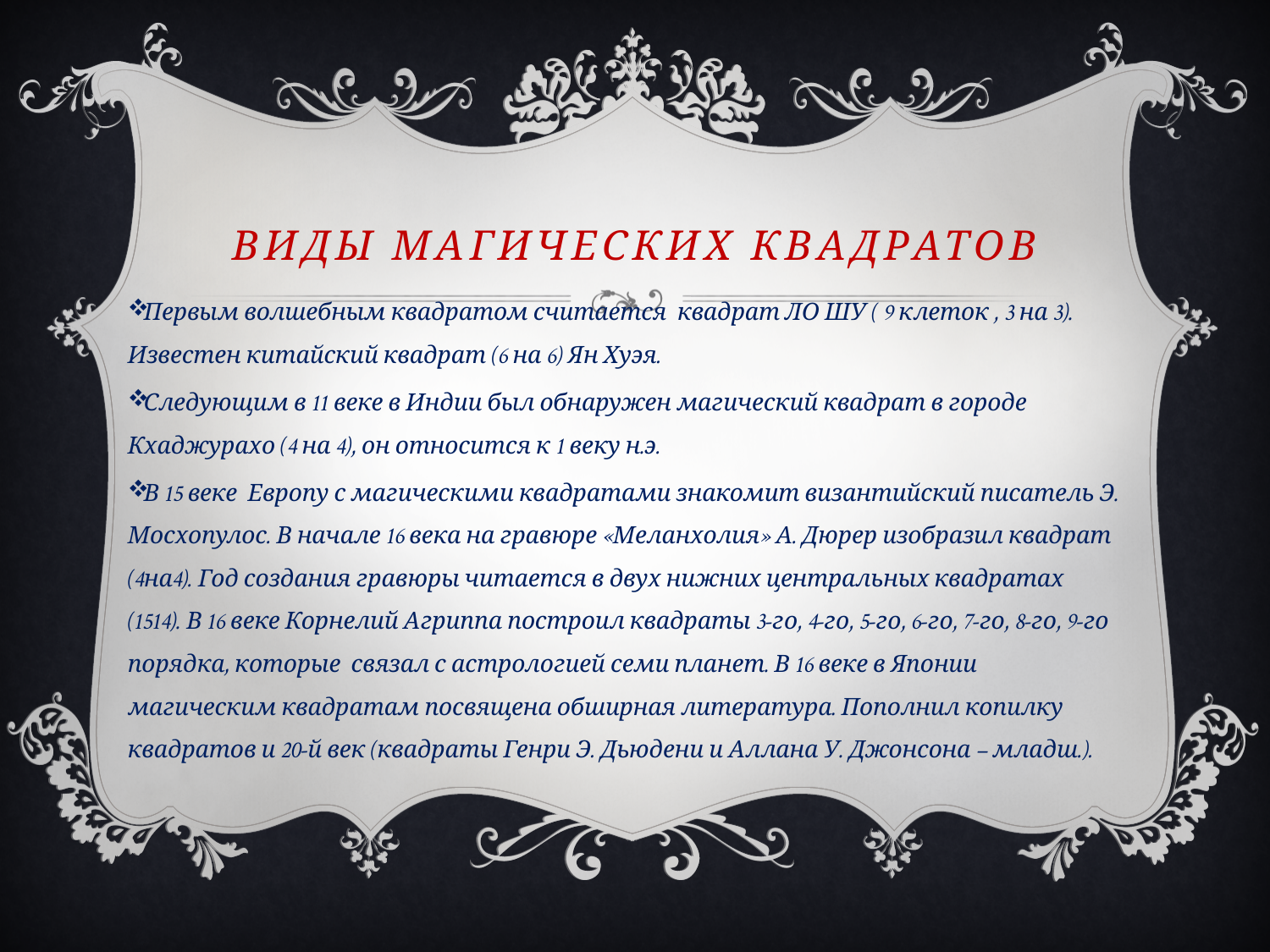

# Виды магических квадратов
Первым волшебным квадратом считается  квадрат ЛО ШУ ( 9 клеток , 3 на 3). Известен китайский квадрат (6 на 6) Ян Хуэя.
Следующим в 11 веке в Индии был обнаружен магический квадрат в городе Кхаджурахо (4 на 4), он относится к 1 веку н.э.
В 15 веке  Европу с магическими квадратами знакомит византийский писатель Э. Мосхопулос. В начале 16 века на гравюре «Меланхолия» А. Дюрер изобразил квадрат (4на4). Год создания гравюры читается в двух нижних центральных квадратах (1514). В 16 веке Корнелий Агриппа построил квадраты 3-го, 4-го, 5-го, 6-го, 7-го, 8-го, 9-го порядка, которые  связал с астрологией семи планет. В 16 веке в Японии магическим квадратам посвящена обширная литература. Пополнил копилку квадратов и 20-й век (квадраты Генри Э. Дьюдени и Аллана У. Джонсона – младш.).